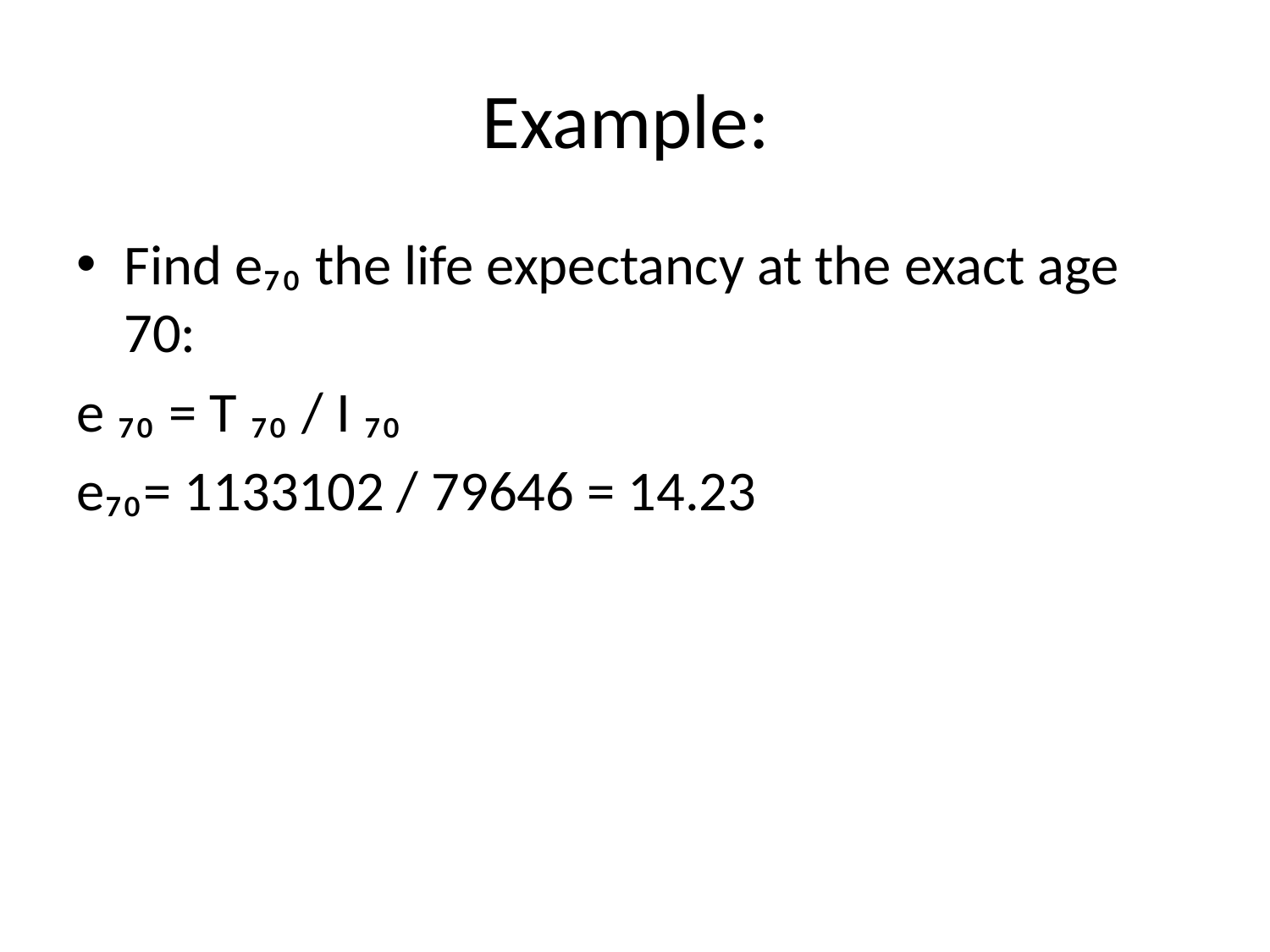

# Example:
Find e₇₀ the life expectancy at the exact age 70:
e ₇₀ = T ₇₀ / I ₇₀
e₇₀= 1133102 / 79646 = 14.23